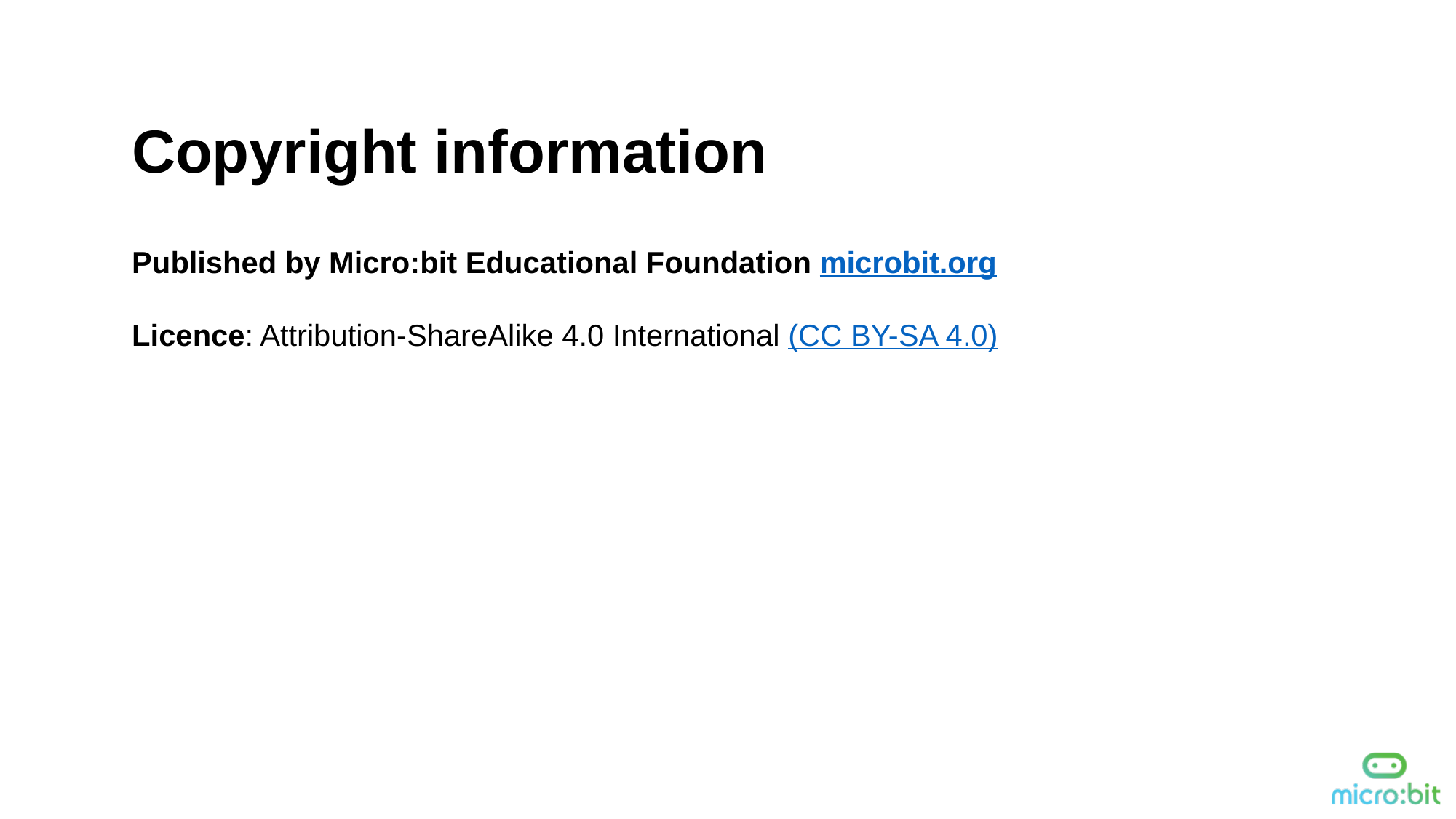

Copyright information

Published by Micro:bit Educational Foundation microbit.org
Licence: Attribution-ShareAlike 4.0 International (CC BY-SA 4.0)